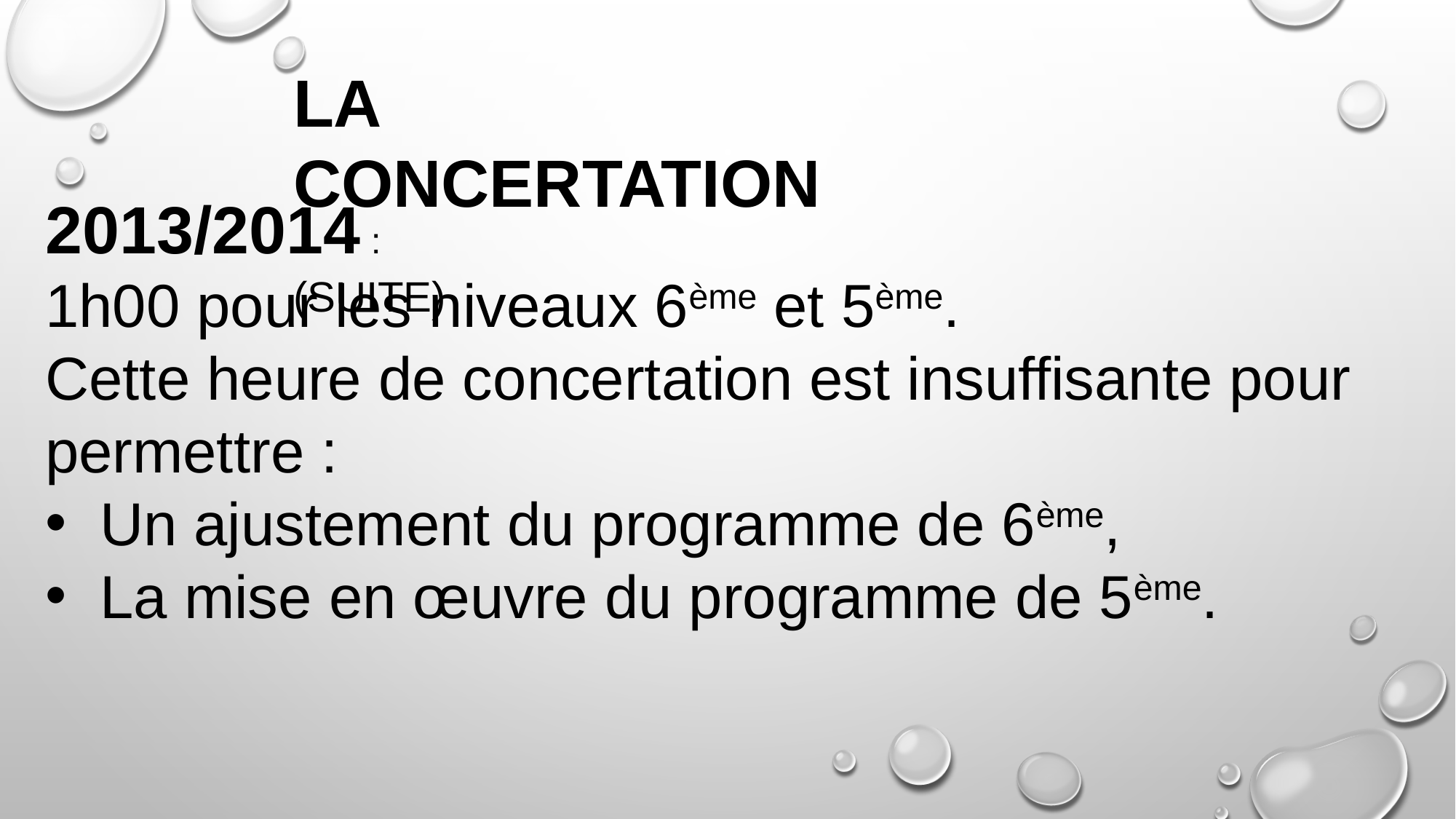

La concertation (suite)
2013/2014 :
1h00 pour les niveaux 6ème et 5ème.
Cette heure de concertation est insuffisante pour permettre :
Un ajustement du programme de 6ème,
La mise en œuvre du programme de 5ème.